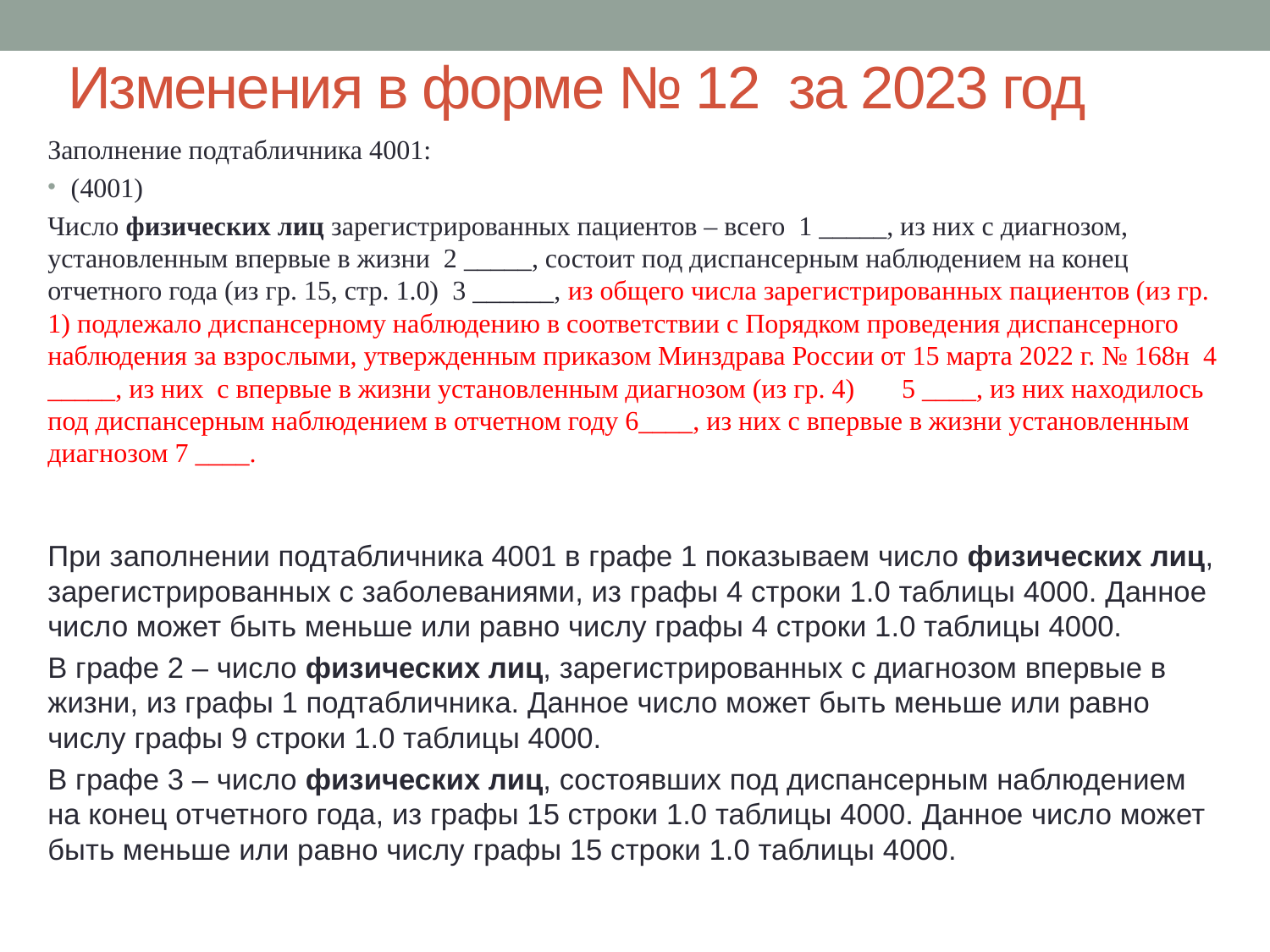

# Изменения в форме № 12  за 2023 год
Заполнение подтабличника 4001:
(4001)
Число физических лиц зарегистрированных пациентов – всего  1 _____, из них с диагнозом, установленным впервые в жизни  2 _____, состоит под диспансерным наблюдением на конец отчетного года (из гр. 15, стр. 1.0)  3 ______, из общего числа зарегистрированных пациентов (из гр. 1) подлежало диспансерному наблюдению в соответствии с Порядком проведения диспансерного наблюдения за взрослыми, утвержденным приказом Минздрава России от 15 марта 2022 г. № 168н  4 _____, из них  с впервые в жизни установленным диагнозом (из гр. 4)       5 ____, из них находилось  под диспансерным наблюдением в отчетном году 6____, из них с впервые в жизни установленным диагнозом 7 ____.

При заполнении подтабличника 4001 в графе 1 показываем число физических лиц, зарегистрированных с заболеваниями, из графы 4 строки 1.0 таблицы 4000. Данное число может быть меньше или равно числу графы 4 строки 1.0 таблицы 4000.
В графе 2 – число физических лиц, зарегистрированных с диагнозом впервые в жизни, из графы 1 подтабличника. Данное число может быть меньше или равно числу графы 9 строки 1.0 таблицы 4000.
В графе 3 – число физических лиц, состоявших под диспансерным наблюдением на конец отчетного года, из графы 15 строки 1.0 таблицы 4000. Данное число может быть меньше или равно числу графы 15 строки 1.0 таблицы 4000.